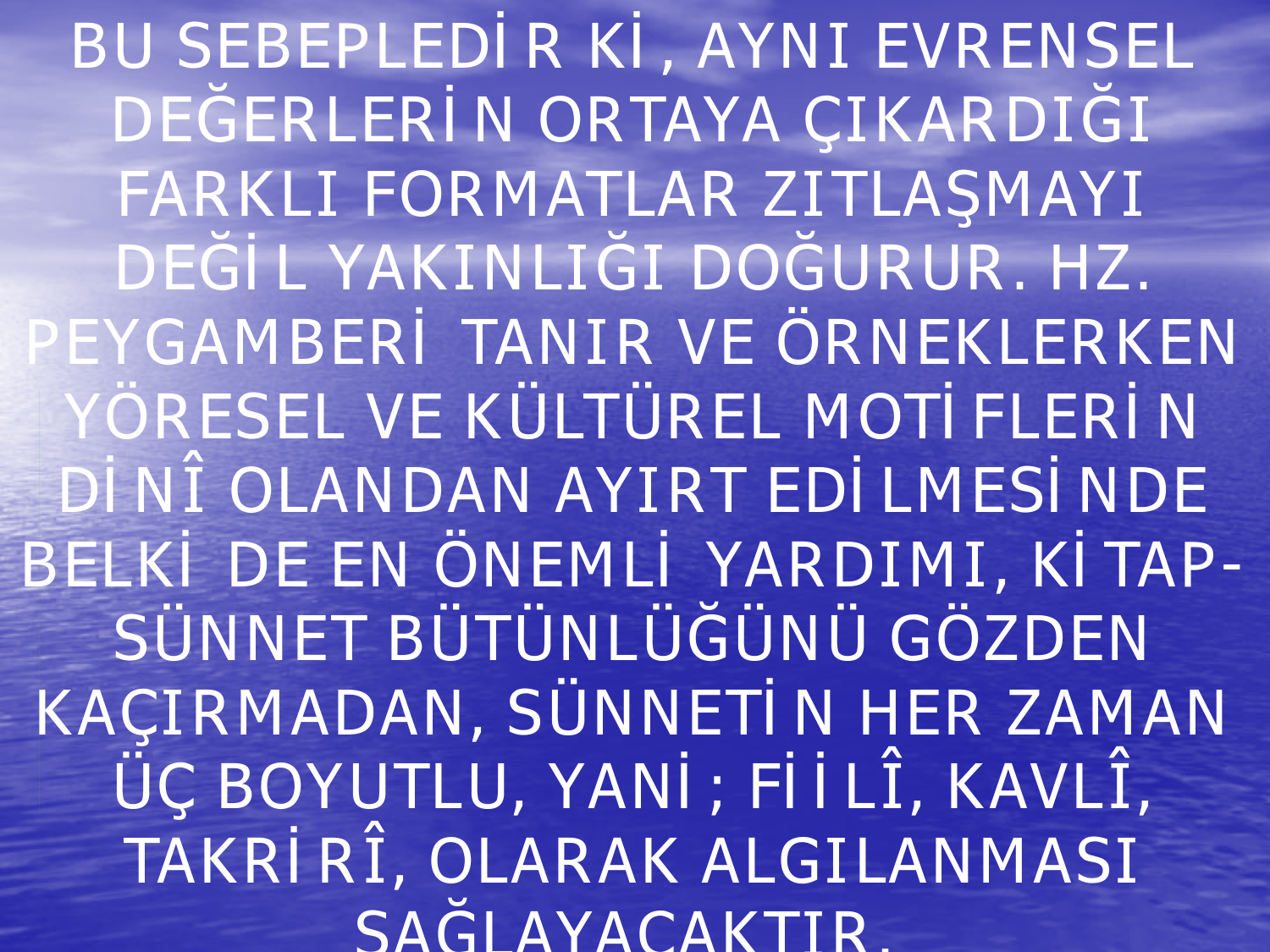

BU SEBEPLEDİR Kİ, AYNI EVRENSEL DEĞERLERİN ORTAYA ÇIKARDIĞI FARKLI FORMATLAR ZITLAŞMAYI DEĞİL YAKINLIĞI DOĞURUR. HZ. PEYGAMBERİ TANIR VE ÖRNEKLERKEN YÖRESEL VE KÜLTÜREL MOTİFLERİN DİNÎ OLANDAN AYIRT EDİLMESİNDE BELKİ DE EN ÖNEMLİ YARDIMI, KİTAP-SÜNNET BÜTÜNLÜĞÜNÜ GÖZDEN KAÇIRMADAN, SÜNNETİN HER ZAMAN ÜÇ BOYUTLU, YANİ; FİİLÎ, KAVLÎ, TAKRİRÎ, OLARAK ALGILANMASI SAĞLAYACAKTIR.
#